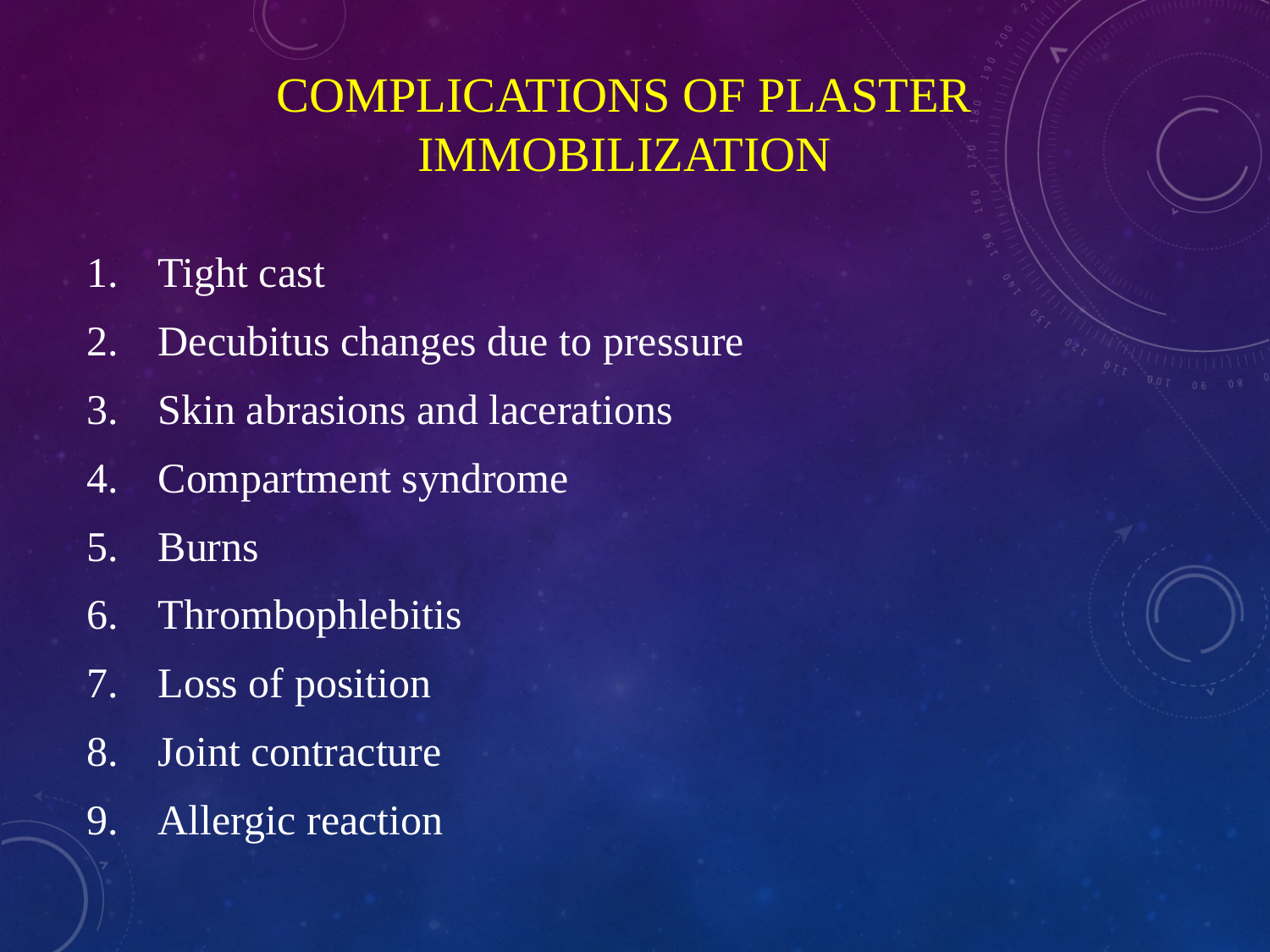

# complications of plaster immobilization
Tight cast
Decubitus changes due to pressure
Skin abrasions and lacerations
Compartment syndrome
Burns
Thrombophlebitis
Loss of position
Joint contracture
Allergic reaction